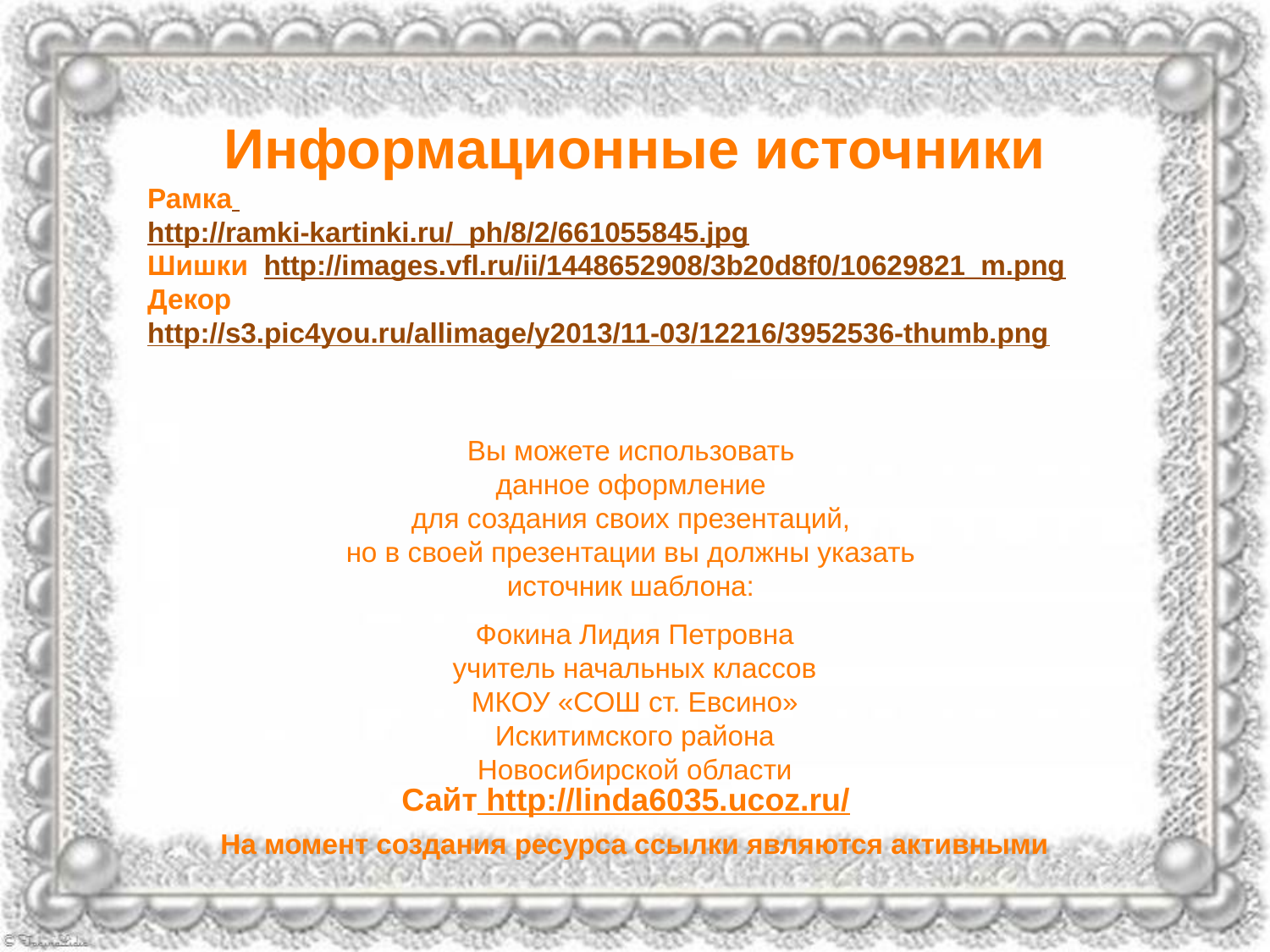

Информационные источники
Рамка
http://ramki-kartinki.ru/_ph/8/2/661055845.jpg
Шишки  http://images.vfl.ru/ii/1448652908/3b20d8f0/10629821_m.png
Декор  http://s3.pic4you.ru/allimage/y2013/11-03/12216/3952536-thumb.png
Вы можете использовать
данное оформление
для создания своих презентаций,
но в своей презентации вы должны указать
источник шаблона:

Фокина Лидия Петровна
учитель начальных классов
МКОУ «СОШ ст. Евсино»
Искитимского района
Новосибирской области
Сайт http://linda6035.ucoz.ru/
На момент создания ресурса ссылки являются активными